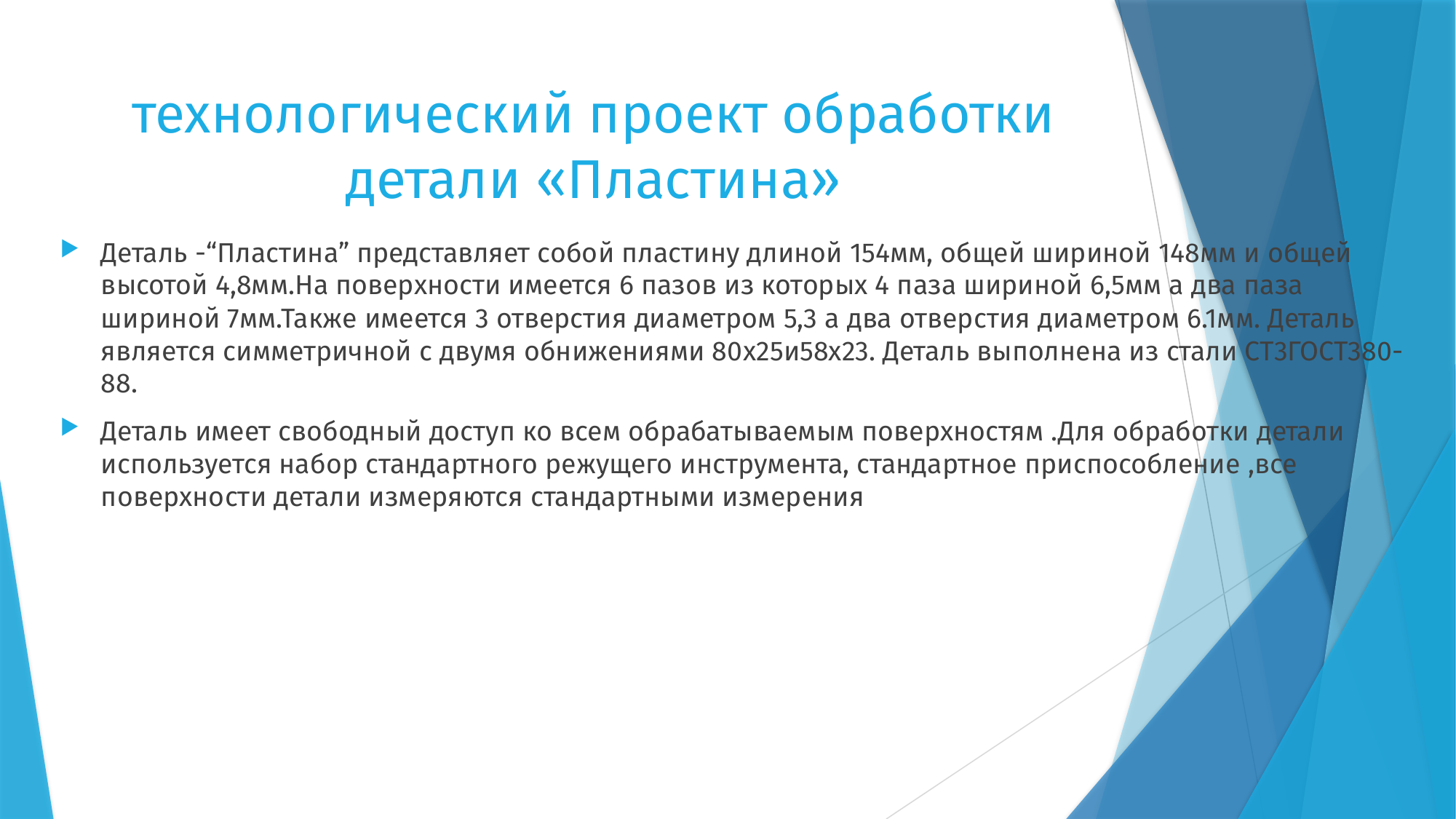

# технологический проект обработки детали «Пластина»
Деталь -“Пластина” представляет собой пластину длиной 154мм, общей шириной 148мм и общей высотой 4,8мм.На поверхности имеется 6 пазов из которых 4 паза шириной 6,5мм а два паза шириной 7мм.Также имеется 3 отверстия диаметром 5,3 а два отверстия диаметром 6.1мм. Деталь является симметричной с двумя обнижениями 80x25и58x23. Деталь выполнена из стали СТ3ГОСТ380-88.
Деталь имеет свободный доступ ко всем обрабатываемым поверхностям .Для обработки детали используется набор стандартного режущего инструмента, стандартное приспособление ,все поверхности детали измеряются стандартными измерения